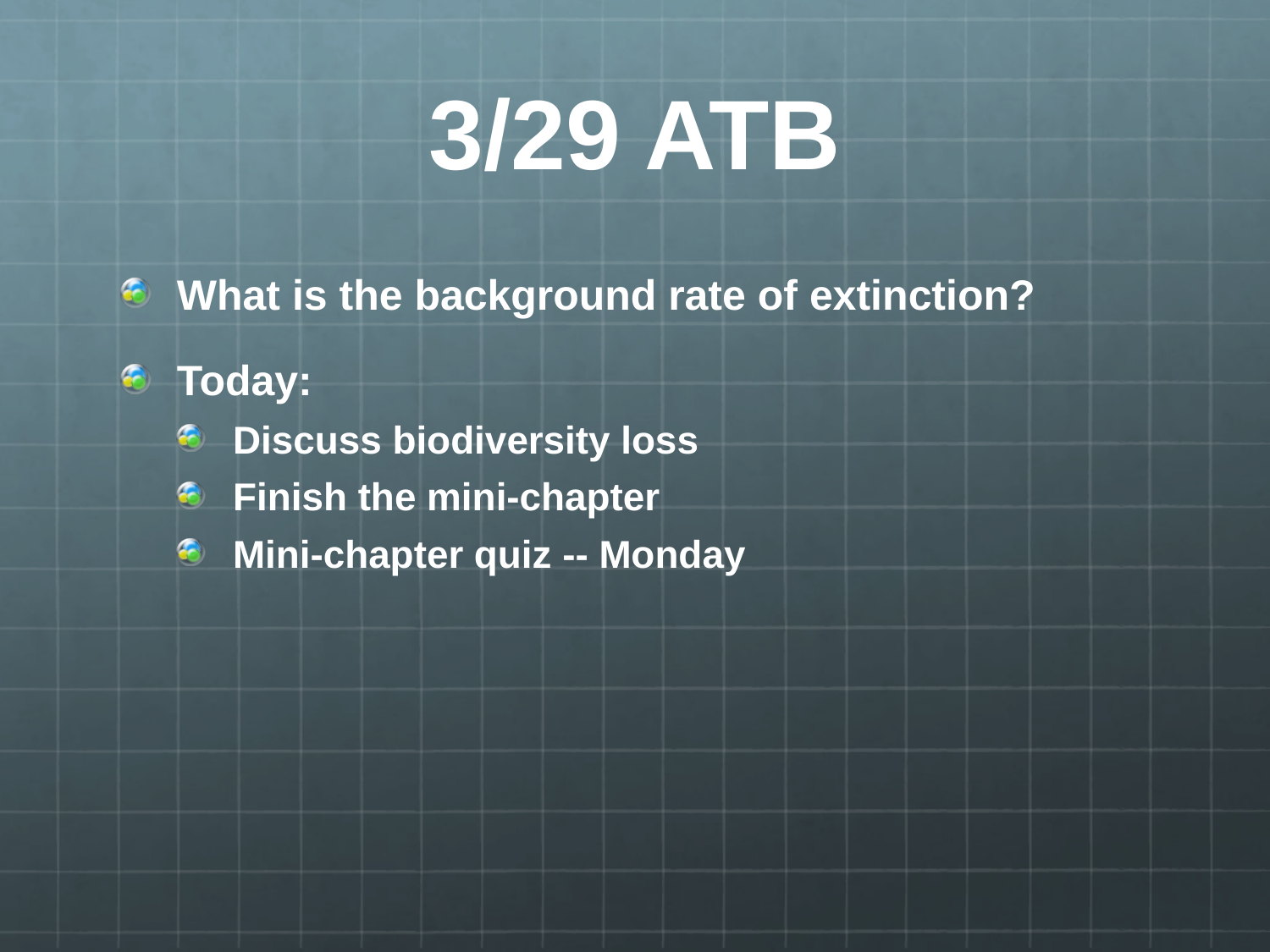

# 3/29 ATB
What is the background rate of extinction?
Today:
Discuss biodiversity loss
Finish the mini-chapter
Mini-chapter quiz -- Monday